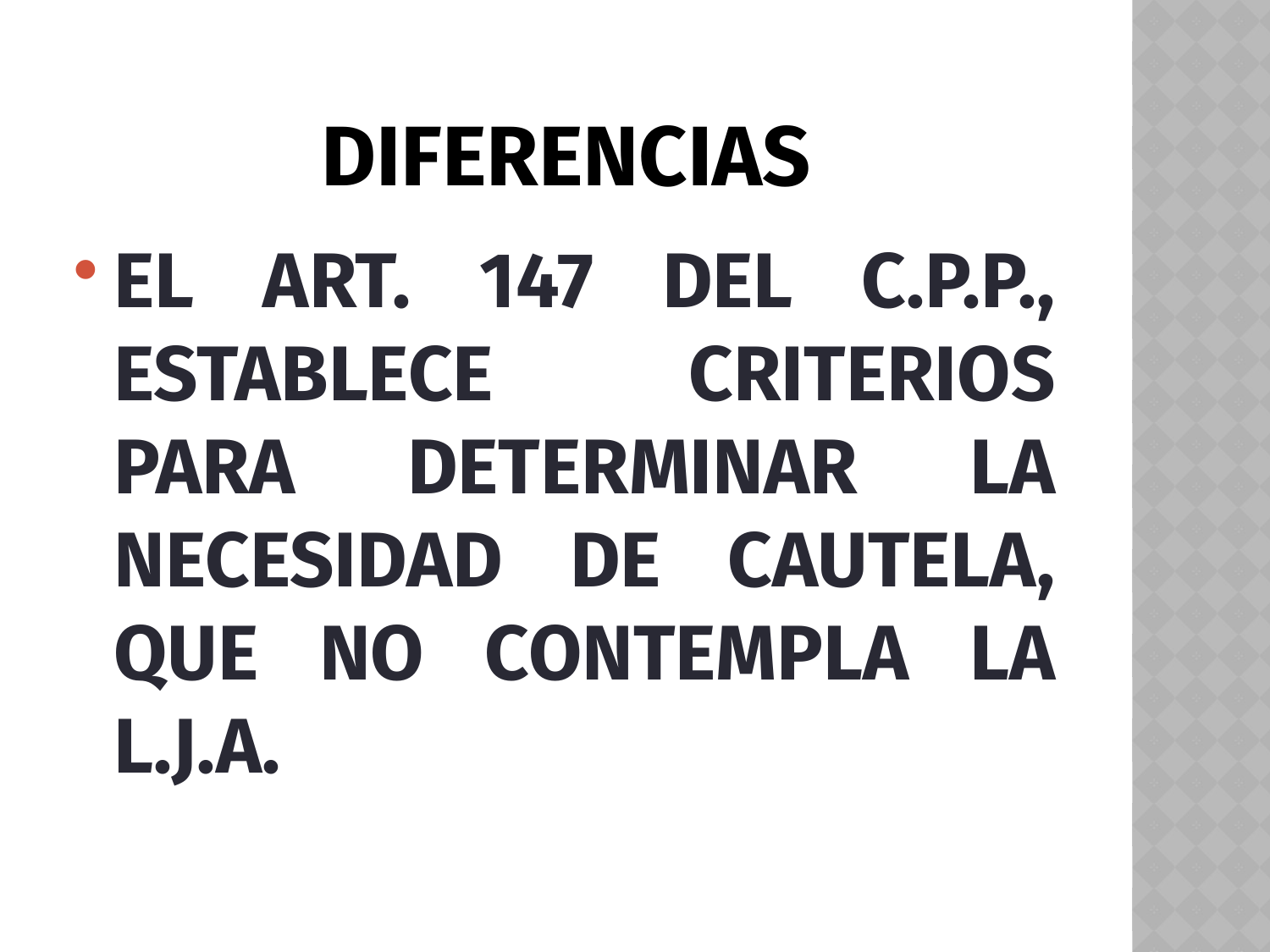

# DIFERENCIAS
EL ART. 147 DEL C.P.P., ESTABLECE CRITERIOS PARA DETERMINAR LA NECESIDAD DE CAUTELA, QUE NO CONTEMPLA LA L.J.A.